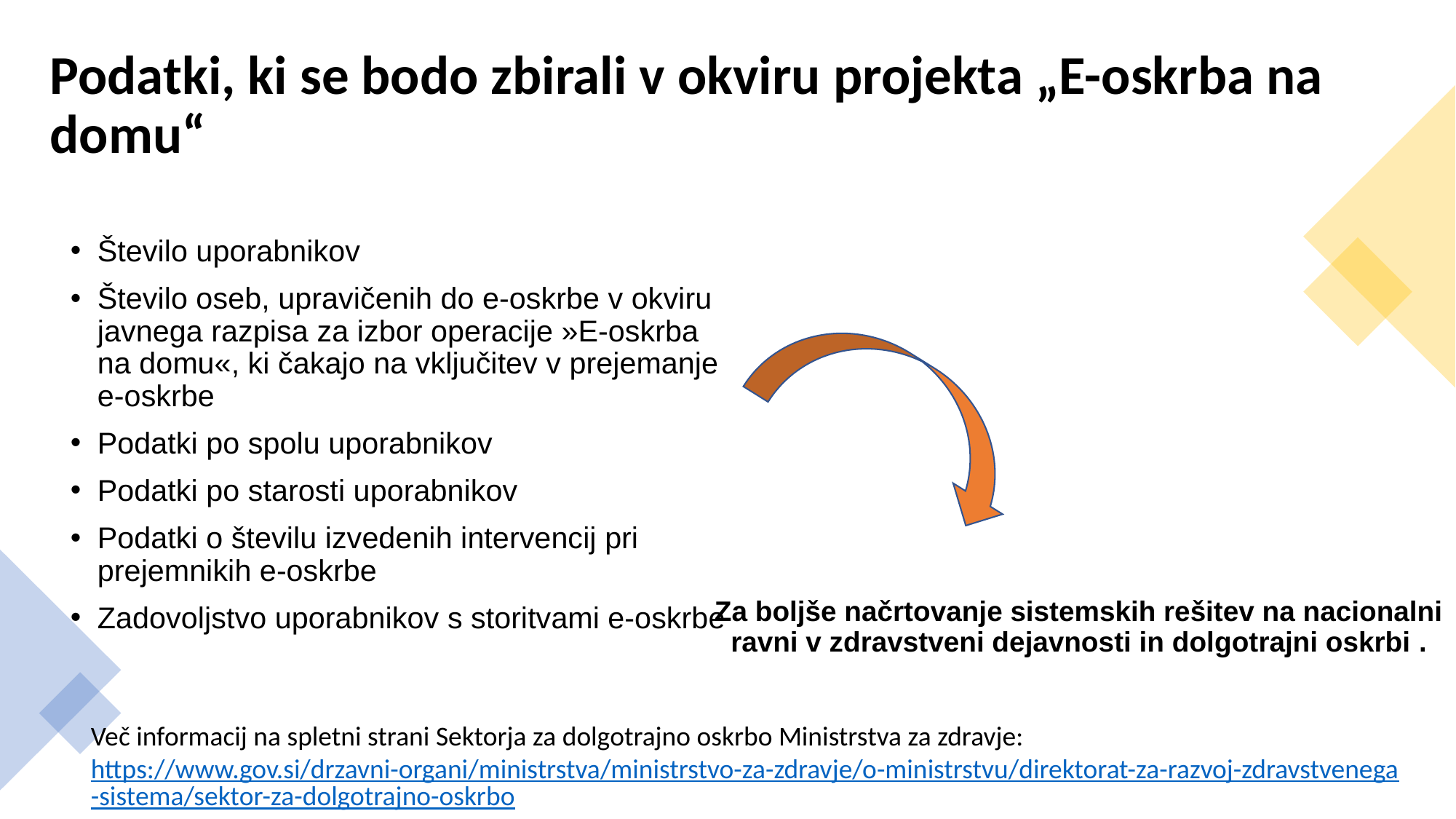

# Podatki, ki se bodo zbirali v okviru projekta „E-oskrba na domu“

Število uporabnikov
Število oseb, upravičenih do e-oskrbe v okviru javnega razpisa za izbor operacije »E-oskrba na domu«, ki čakajo na vključitev v prejemanje e-oskrbe
Podatki po spolu uporabnikov
Podatki po starosti uporabnikov
Podatki o številu izvedenih intervencij pri prejemnikih e-oskrbe
Zadovoljstvo uporabnikov s storitvami e-oskrbe

Za boljše načrtovanje sistemskih rešitev na nacionalni ravni v zdravstveni dejavnosti in dolgotrajni oskrbi .

Več informacij na spletni strani Sektorja za dolgotrajno oskrbo Ministrstva za zdravje: https://www.gov.si/drzavni-organi/ministrstva/ministrstvo-za-zdravje/o-ministrstvu/direktorat-za-razvoj-zdravstvenega-sistema/sektor-za-dolgotrajno-oskrbo